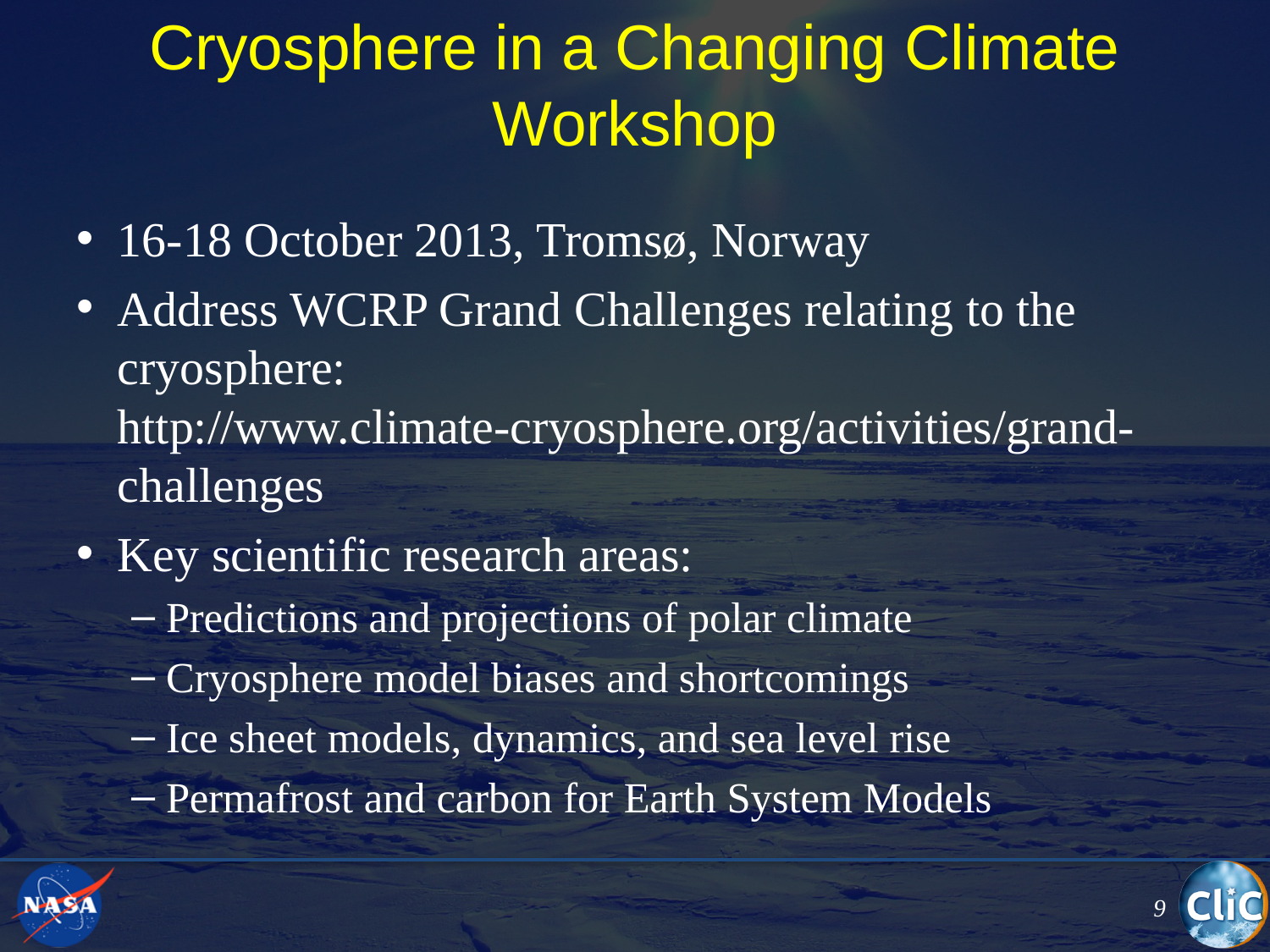

# Cryosphere in a Changing Climate Workshop
16-18 October 2013, Tromsø, Norway
Address WCRP Grand Challenges relating to the cryosphere: http://www.climate-cryosphere.org/activities/grand-challenges
Key scientific research areas:
Predictions and projections of polar climate
Cryosphere model biases and shortcomings
Ice sheet models, dynamics, and sea level rise
Permafrost and carbon for Earth System Models
9